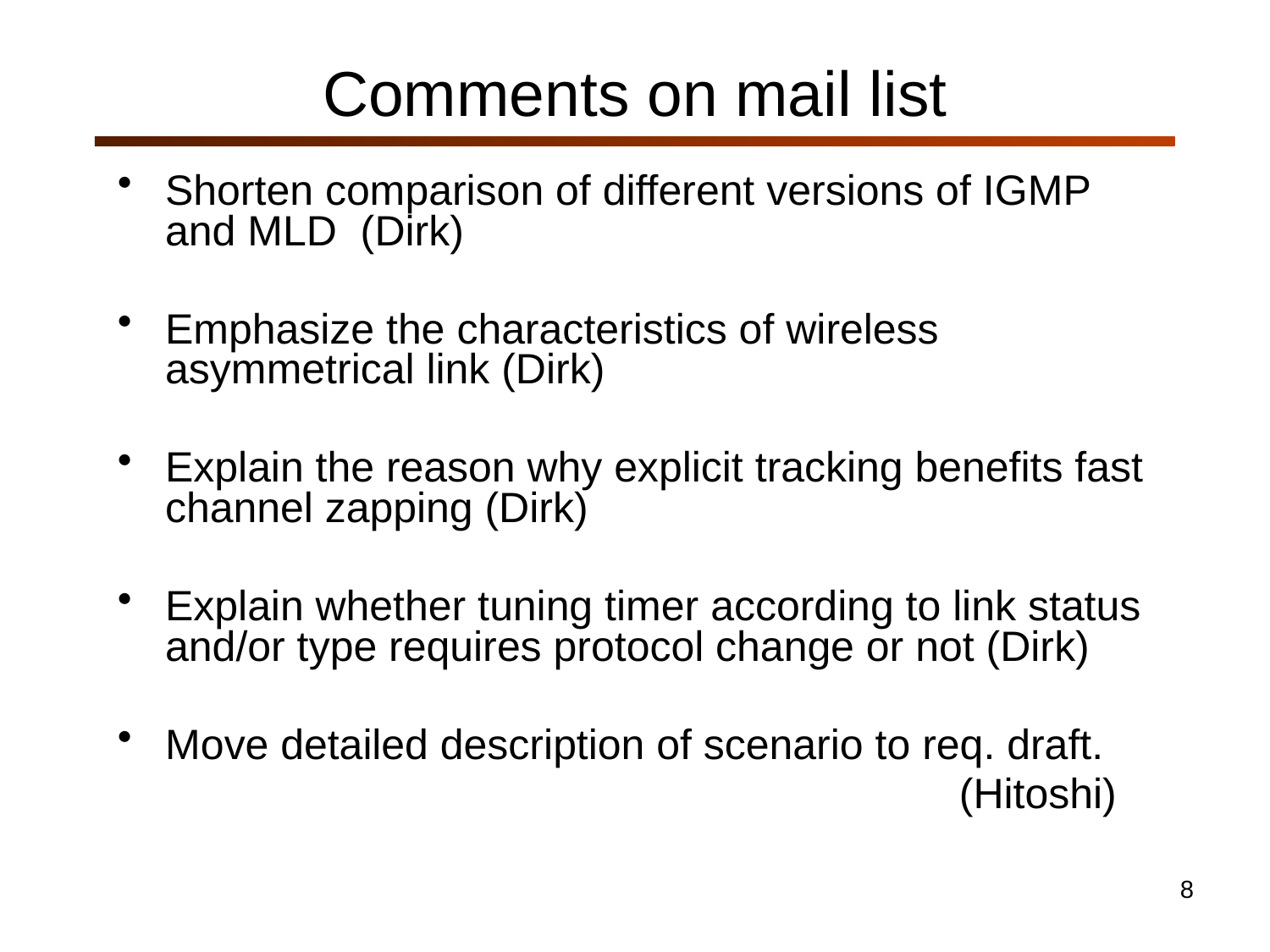

# Comments on mail list

Shorten comparison of different versions of IGMP and MLD  (Dirk)

Emphasize the characteristics of wireless asymmetrical link (Dirk)

Explain the reason why explicit tracking benefits fast channel zapping (Dirk)

Explain whether tuning timer according to link status and/or type requires protocol change or not (Dirk)

Move detailed description of scenario to req. draft.
                                                                       (Hitoshi)
8